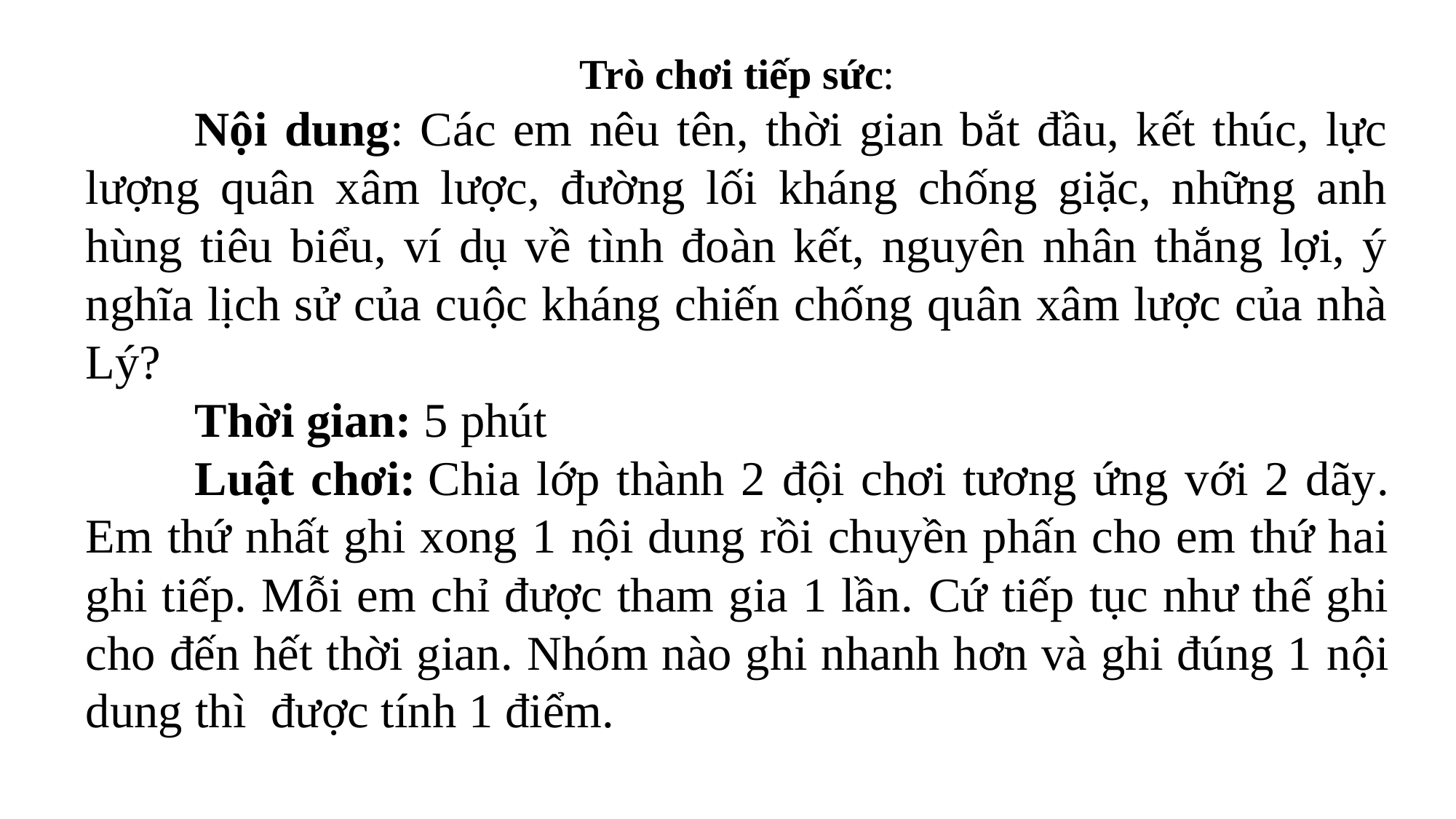

Trò chơi tiếp sức:
	Nội dung: Các em nêu tên, thời gian bắt đầu, kết thúc, lực lượng quân xâm lược, đường lối kháng chống giặc, những anh hùng tiêu biểu, ví dụ về tình đoàn kết, nguyên nhân thắng lợi, ý nghĩa lịch sử của cuộc kháng chiến chống quân xâm lược của nhà Lý?
	Thời gian: 5 phút
	Luật chơi: Chia lớp thành 2 đội chơi tương ứng với 2 dãy. Em thứ nhất ghi xong 1 nội dung rồi chuyền phấn cho em thứ hai ghi tiếp. Mỗi em chỉ được tham gia 1 lần. Cứ tiếp tục như thế ghi cho đến hết thời gian. Nhóm nào ghi nhanh hơn và ghi đúng 1 nội dung thì  được tính 1 điểm.